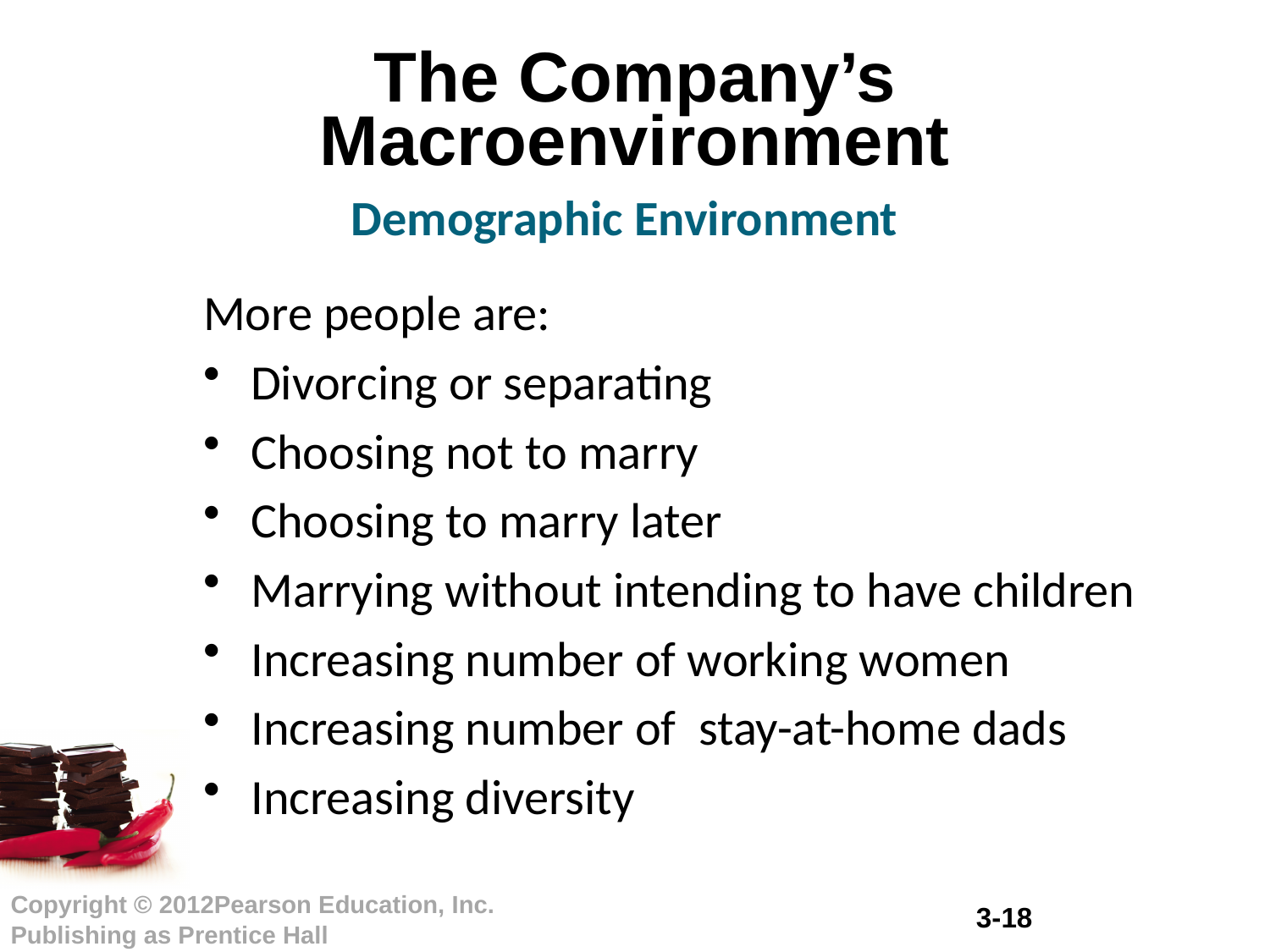

# The Company’s Macroenvironment
Demographic Environment
More people are:
Divorcing or separating
Choosing not to marry
Choosing to marry later
Marrying without intending to have children
Increasing number of working women
Increasing number of  stay-at-home dads
Increasing diversity